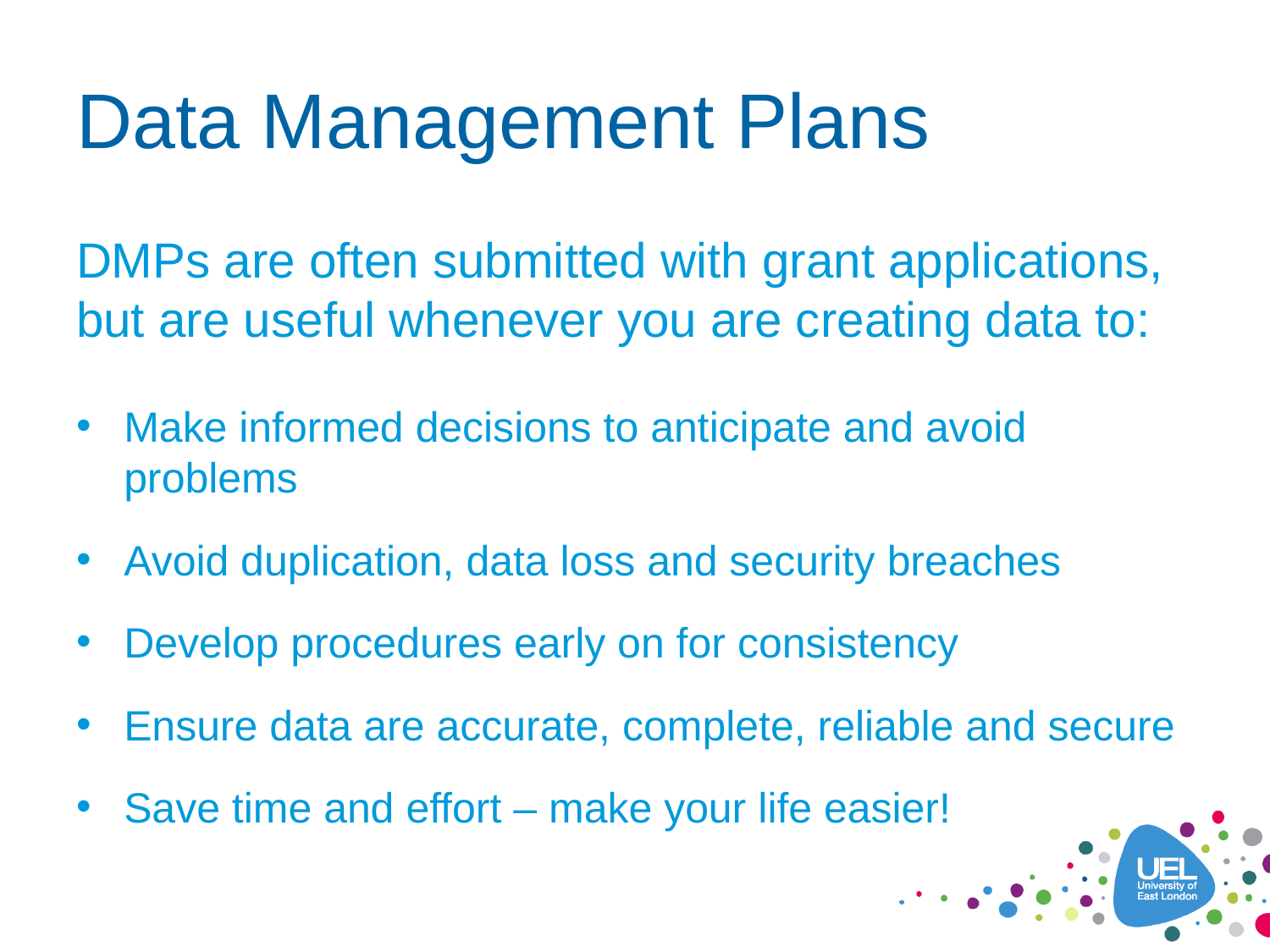

# Data Management Plans
DMPs are often submitted with grant applications, but are useful whenever you are creating data to:
Make informed decisions to anticipate and avoid problems
Avoid duplication, data loss and security breaches
Develop procedures early on for consistency
Ensure data are accurate, complete, reliable and secure
Save time and effort – make your life easier!